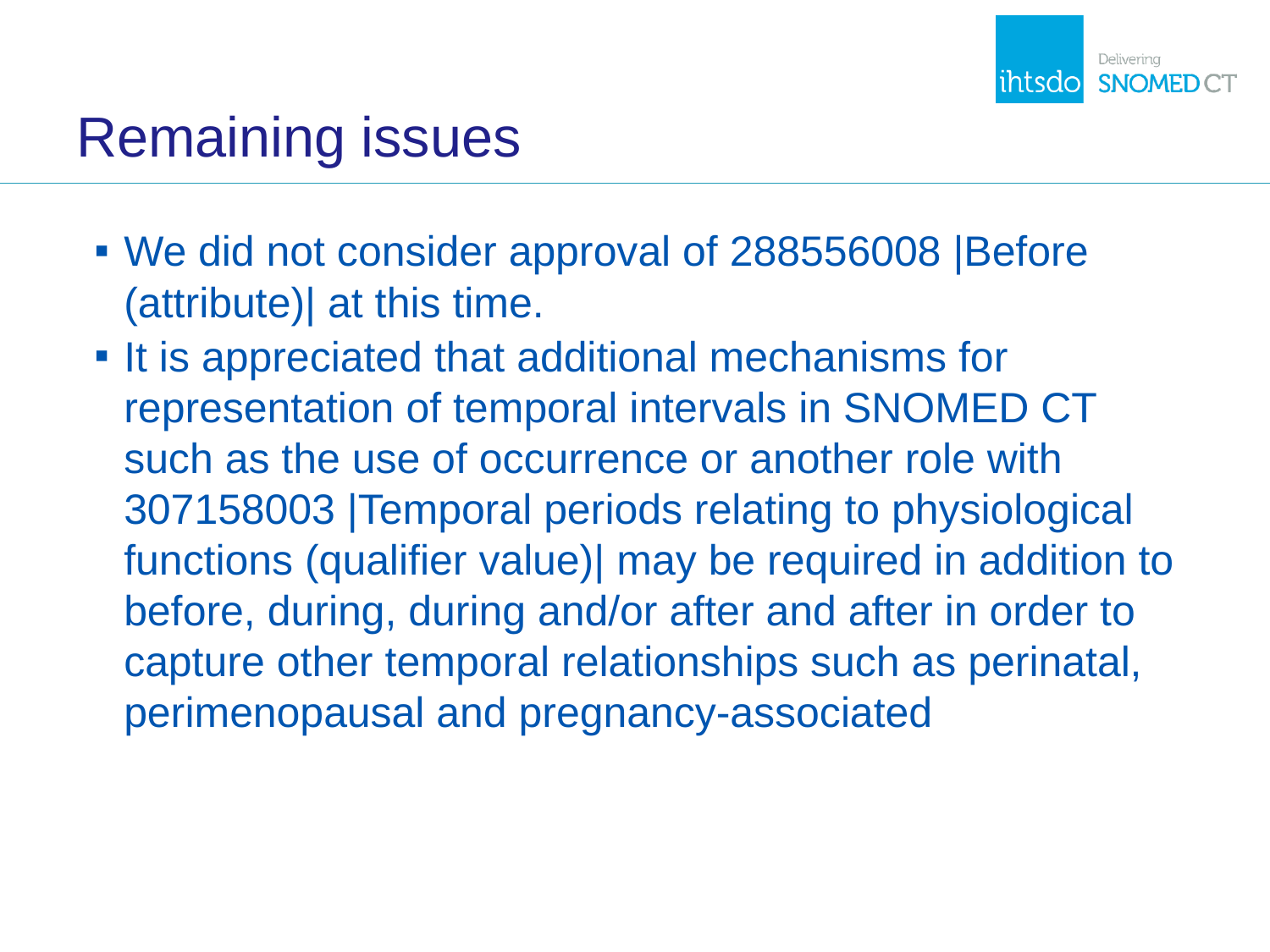

# Remaining issues
We did not consider approval of 288556008 |Before (attribute)| at this time.
It is appreciated that additional mechanisms for representation of temporal intervals in SNOMED CT such as the use of occurrence or another role with 307158003 |Temporal periods relating to physiological functions (qualifier value)| may be required in addition to before, during, during and/or after and after in order to capture other temporal relationships such as perinatal, perimenopausal and pregnancy-associated